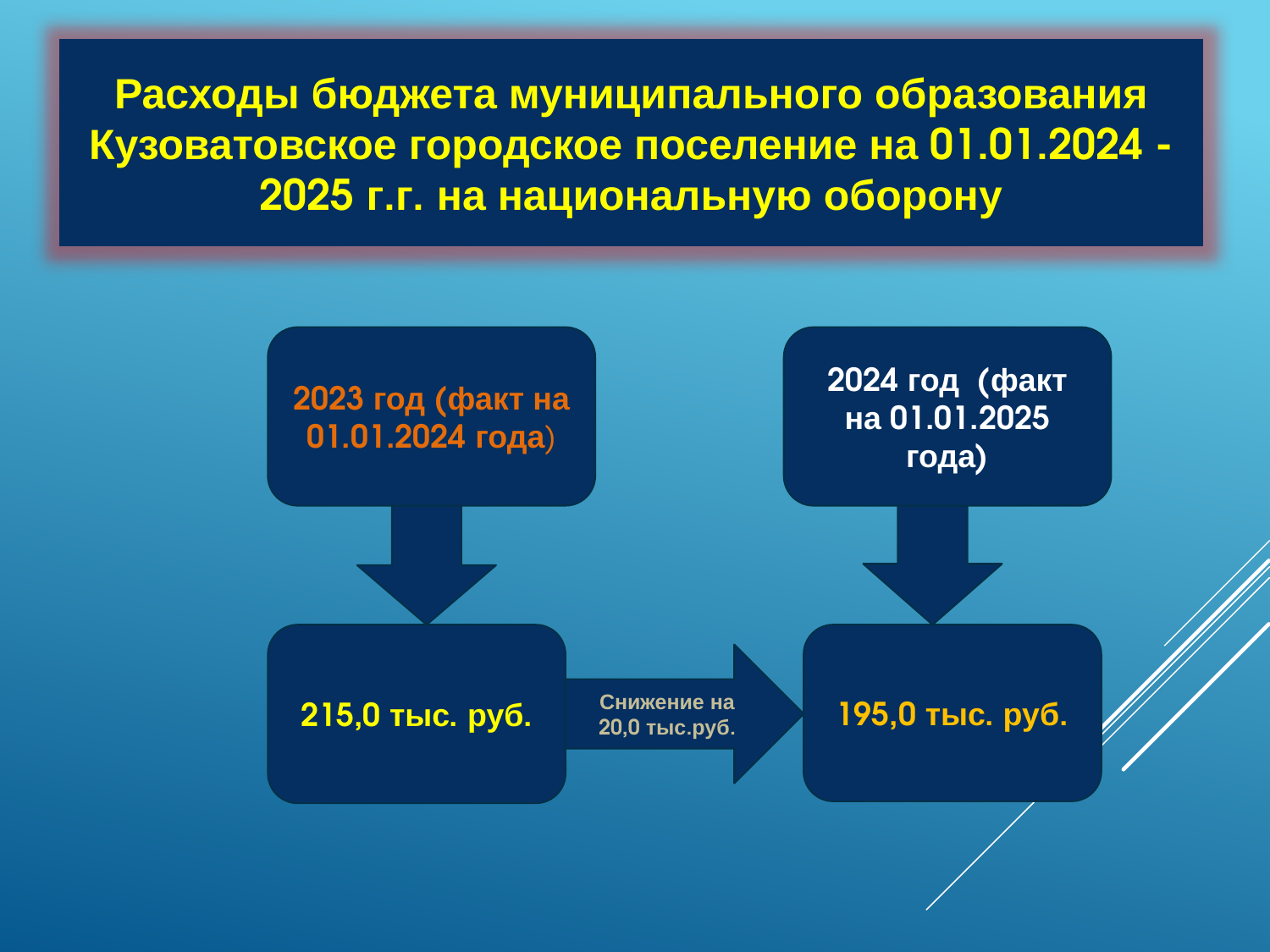

Расходы бюджета муниципального образования Кузоватовское городское поселение на 01.01.2024 -2025 г.г. на национальную оборону
2023 год (факт на 01.01.2024 года)
2024 год  (факт на 01.01.2025 года)

215,0 тыс. руб.
195,0 тыс. руб.
Снижение на 20,0 тыс.руб.